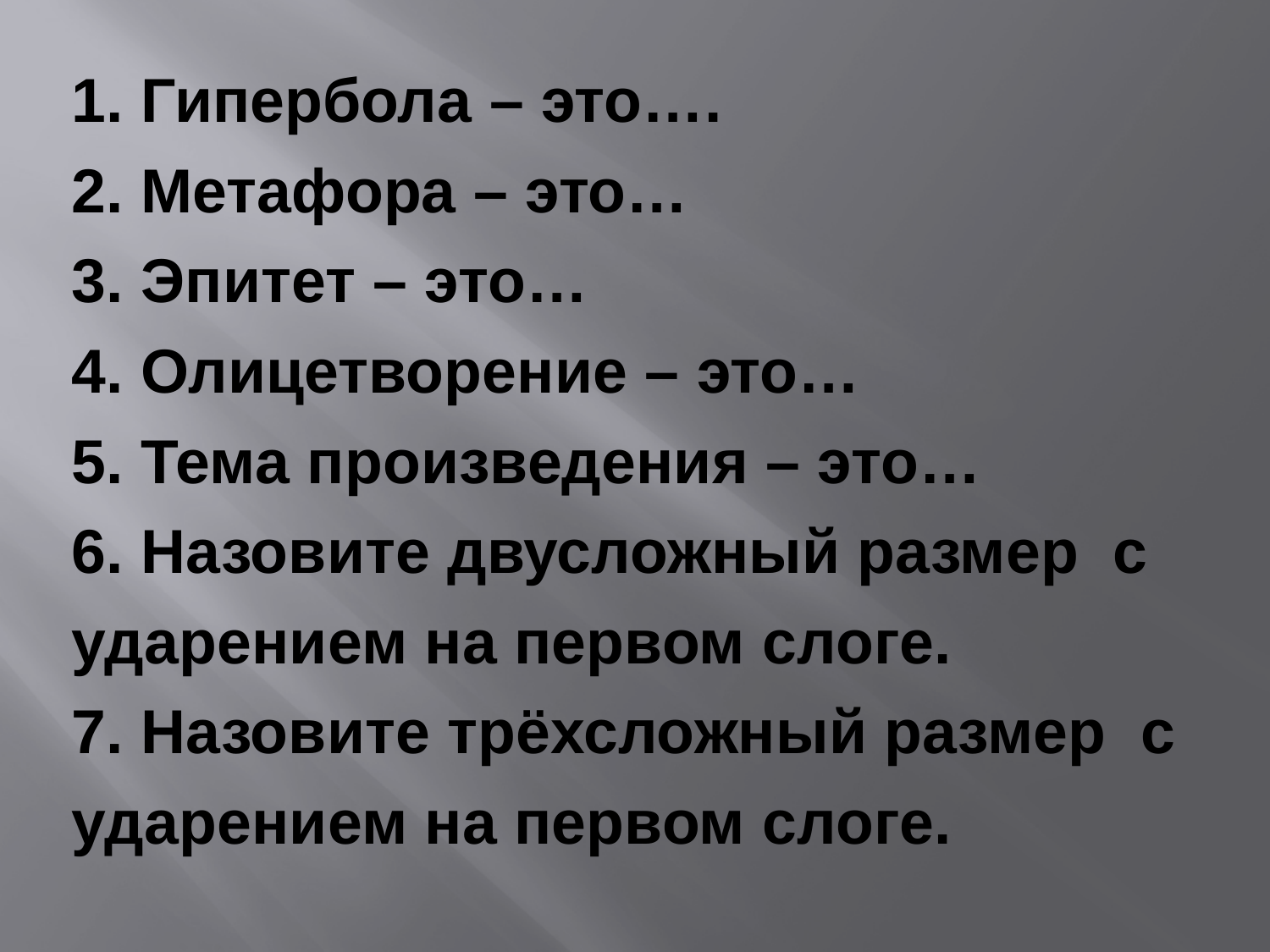

# 1. Гипербола – это…. 2. Метафора – это… 3. Эпитет – это… 4. Олицетворение – это… 5. Тема произведения – это… 6. Назовите двусложный размер  с ударением на первом слоге. 7. Назовите трёхсложный размер  с ударением на первом слоге.